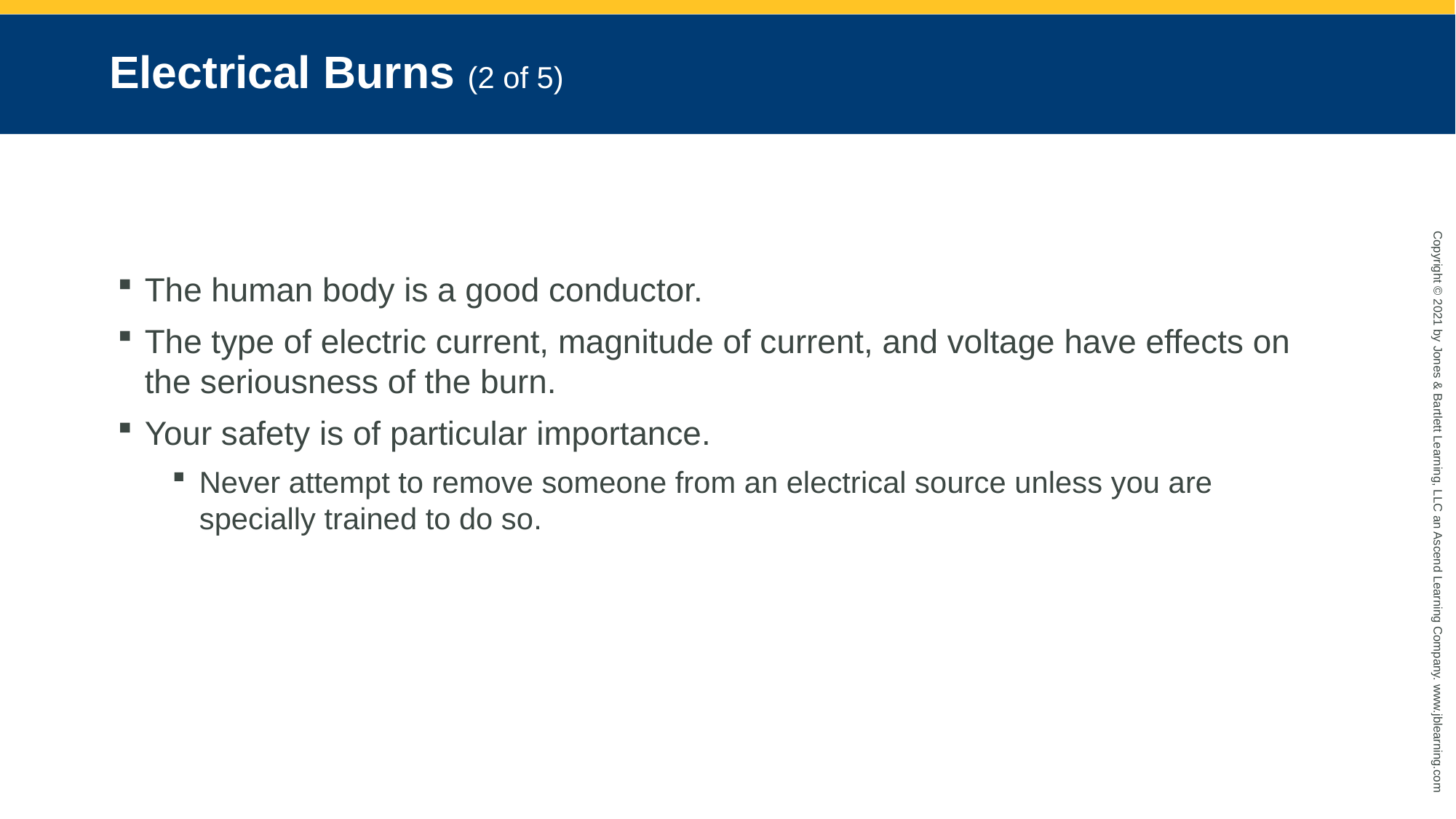

# Electrical Burns (2 of 5)
The human body is a good conductor.
The type of electric current, magnitude of current, and voltage have effects on the seriousness of the burn.
Your safety is of particular importance.
Never attempt to remove someone from an electrical source unless you are specially trained to do so.